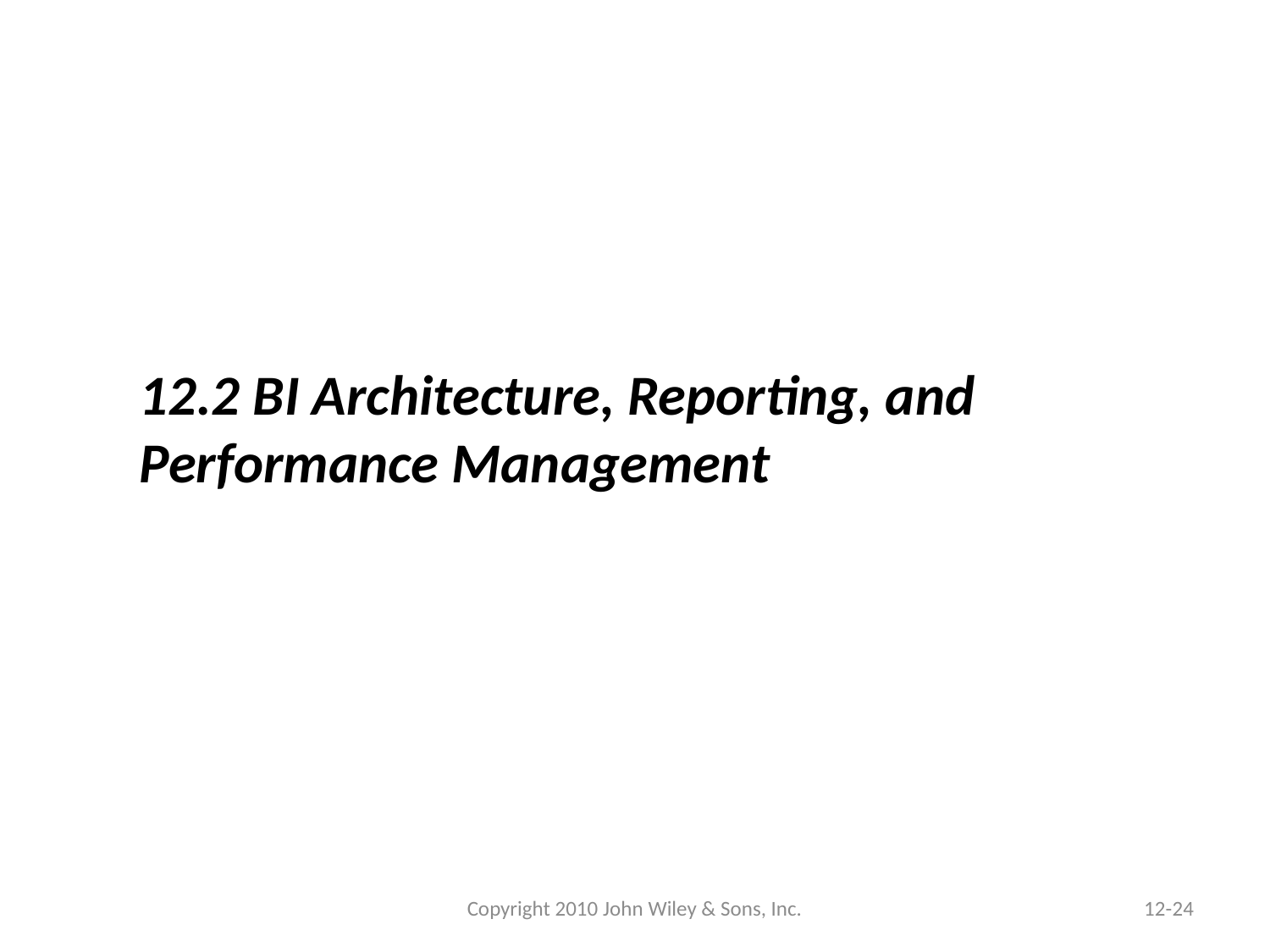

12.2 BI Architecture, Reporting, and Performance Management
Copyright 2010 John Wiley & Sons, Inc.
12-24